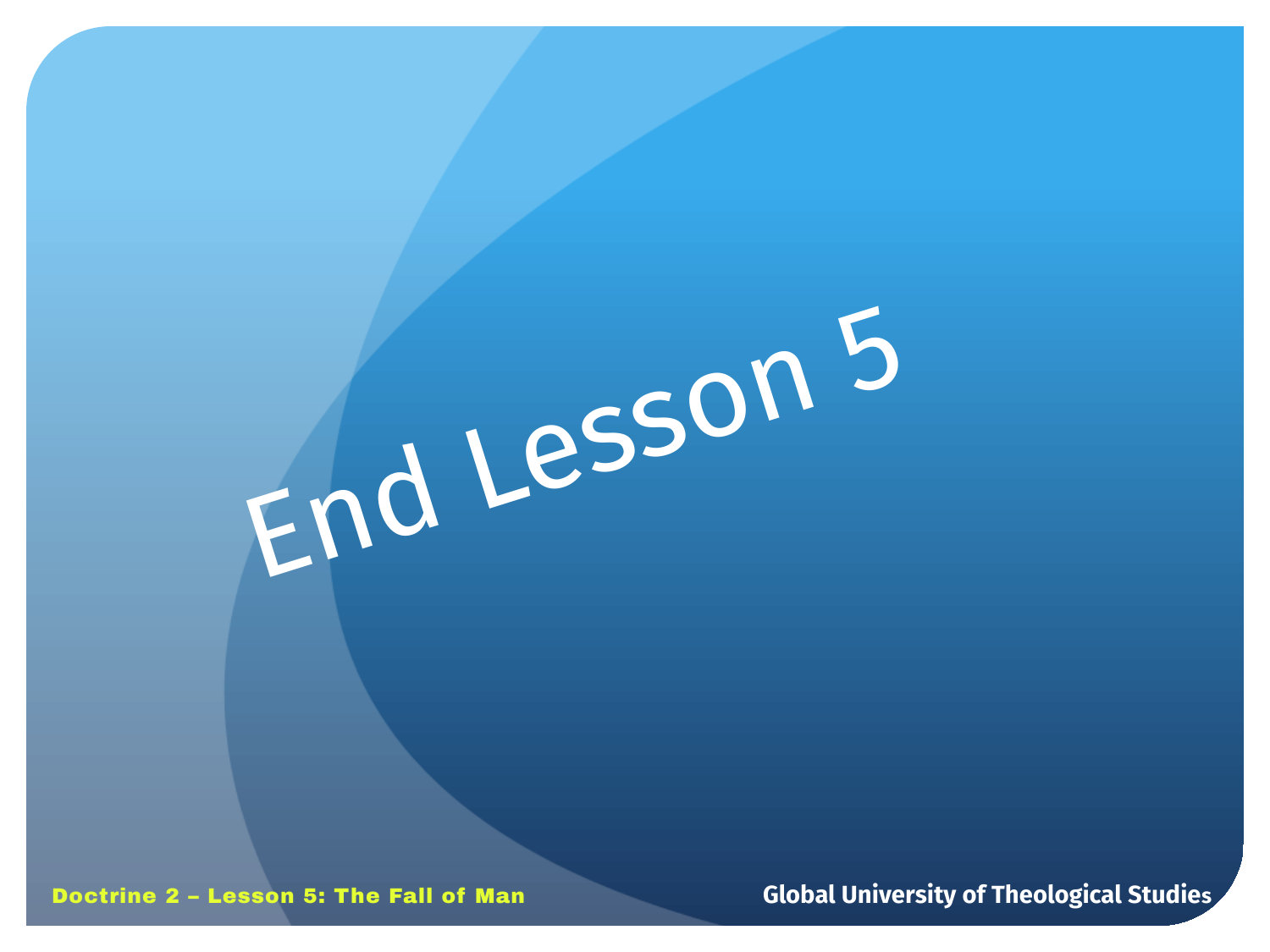

End Lesson 5
Doctrine 2 – Lesson 5: The Fall of Man                               Global University of Theological Studies